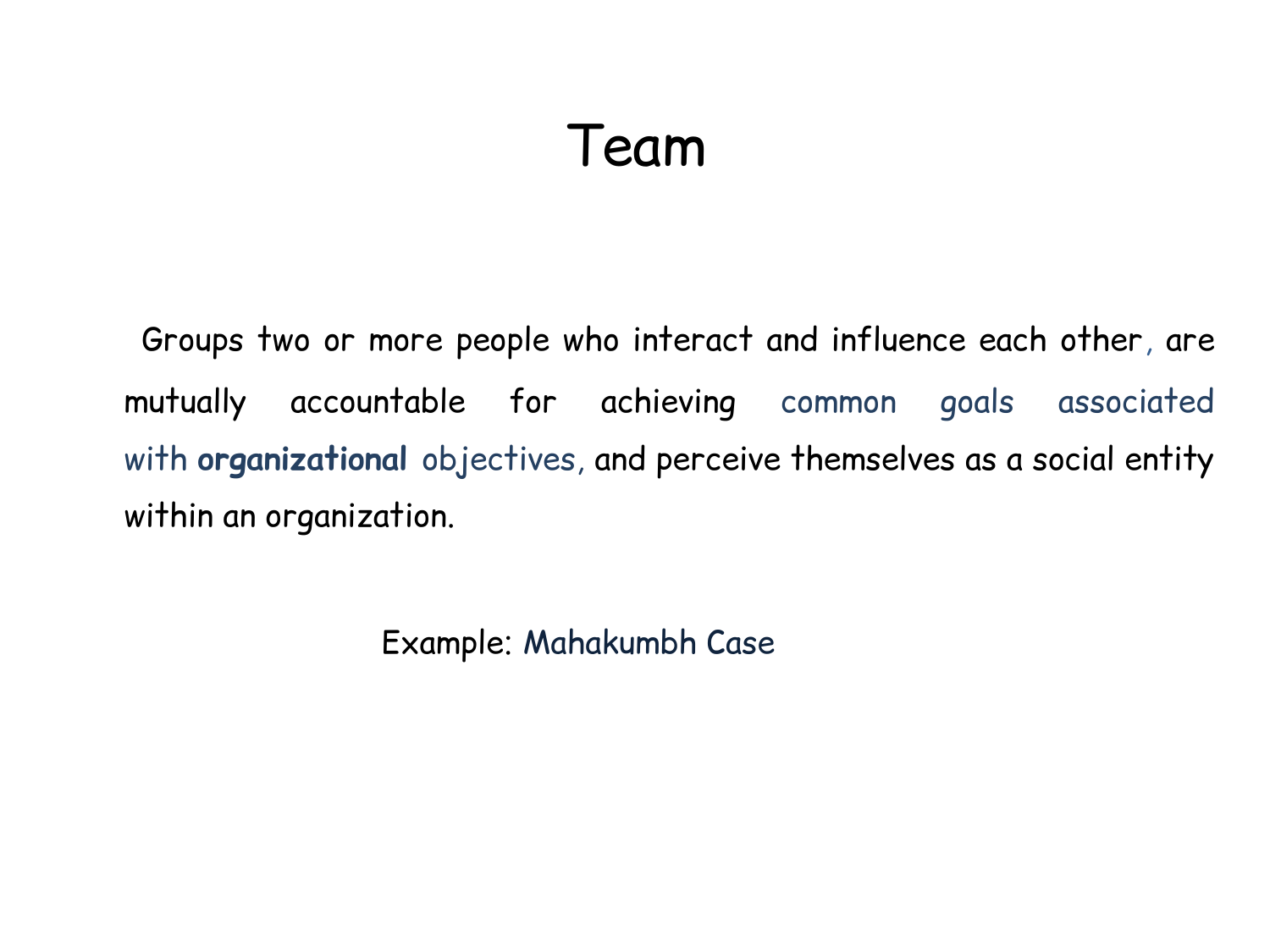

# Team
    Groups two or more people who interact and influence each other, are mutually accountable for achieving common goals associated with organizational objectives, and perceive themselves as a social entity within an organization.

                                Example: Mahakumbh Case